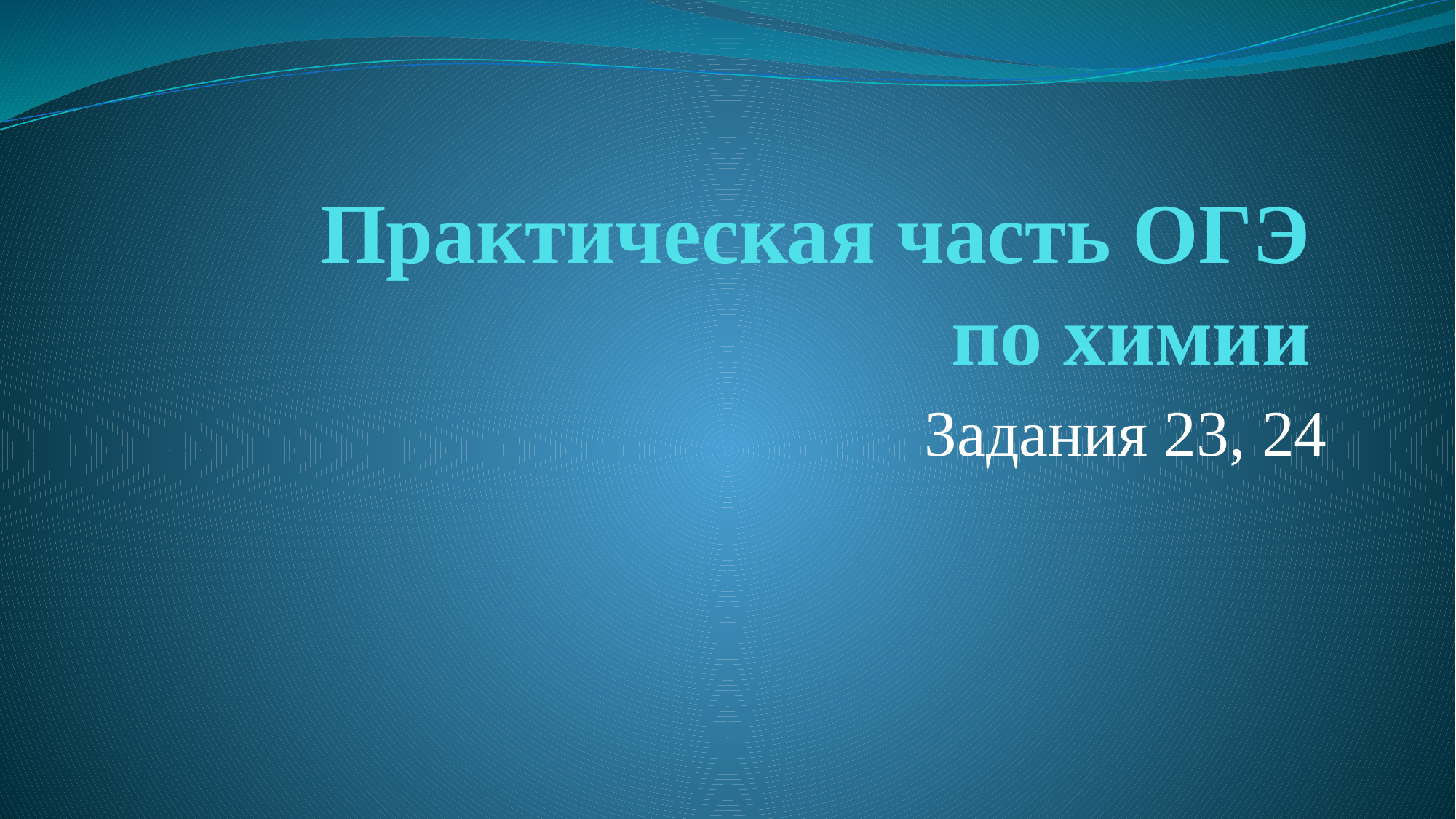

# Практическая часть ОГЭ по химии
Задания 23, 24